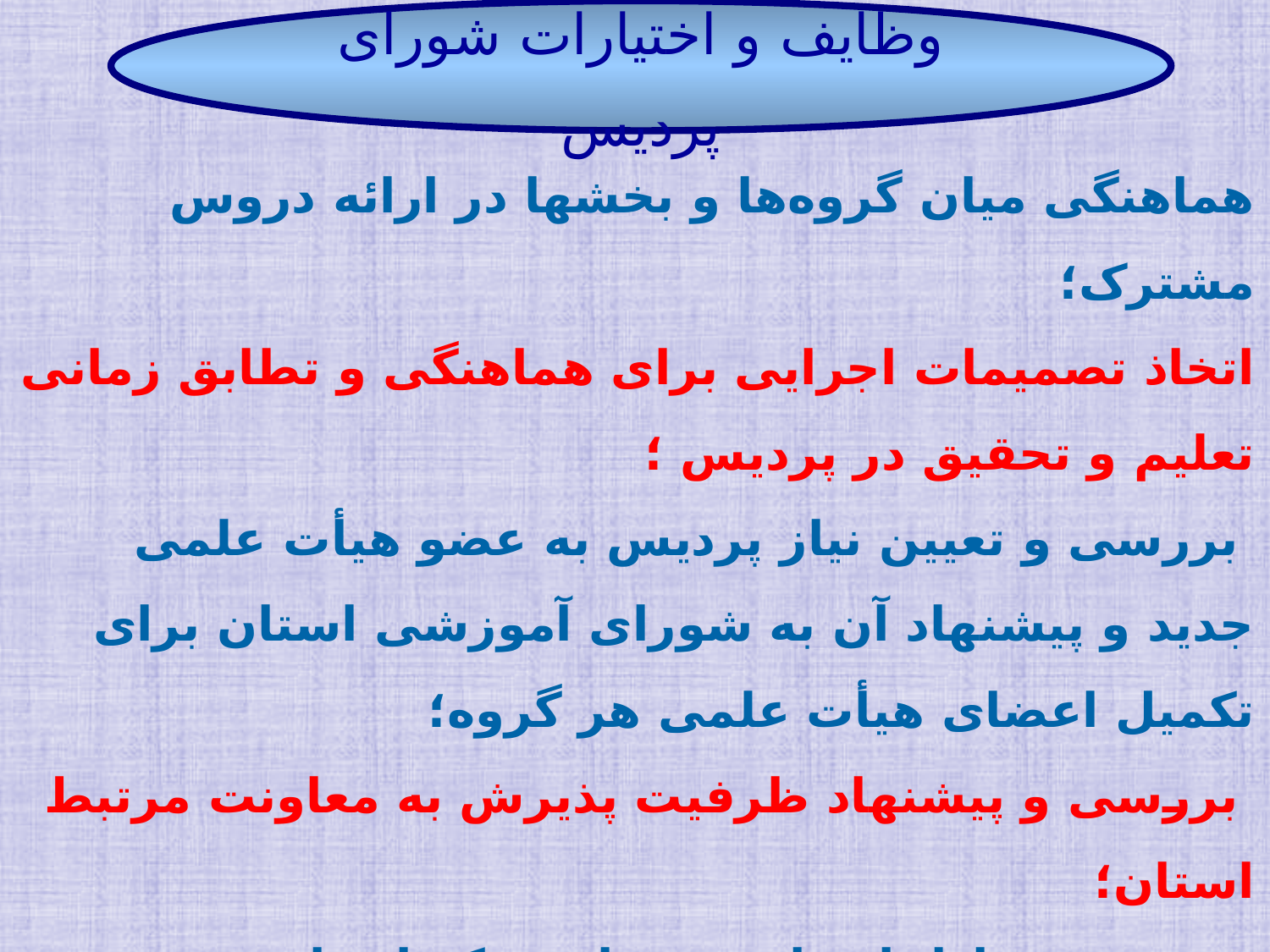

وظایف و اختیارات شورای پردیس
هماهنگی میان گروه‌ها و بخشها در ارائه دروس مشترک؛
اتخاذ تصمیمات اجرایی برای هماهنگی و تطابق زمانی تعلیم و تحقیق در پردیس ؛
 بررسی و تعیین نیاز پردیس به عضو هیأت علمی جدید و پیشنهاد آن به شورای آموزشی استان برای تکمیل اعضای هیأت علمی هر گروه؛
 بررسی و پیشنهاد ظرفیت پذیرش به معاونت مرتبط استان؛
  بررسی و اظهارنظر در مواردی که از طرف مدیریت امور پردیس‏های استان/شوراهای تخصصی استان  به شورا ارجاع می‌دهند.
 بررسی تقاضاهای فرصت مطالعاتی و پیشنهاد آن به شورای پژوهشی استان.